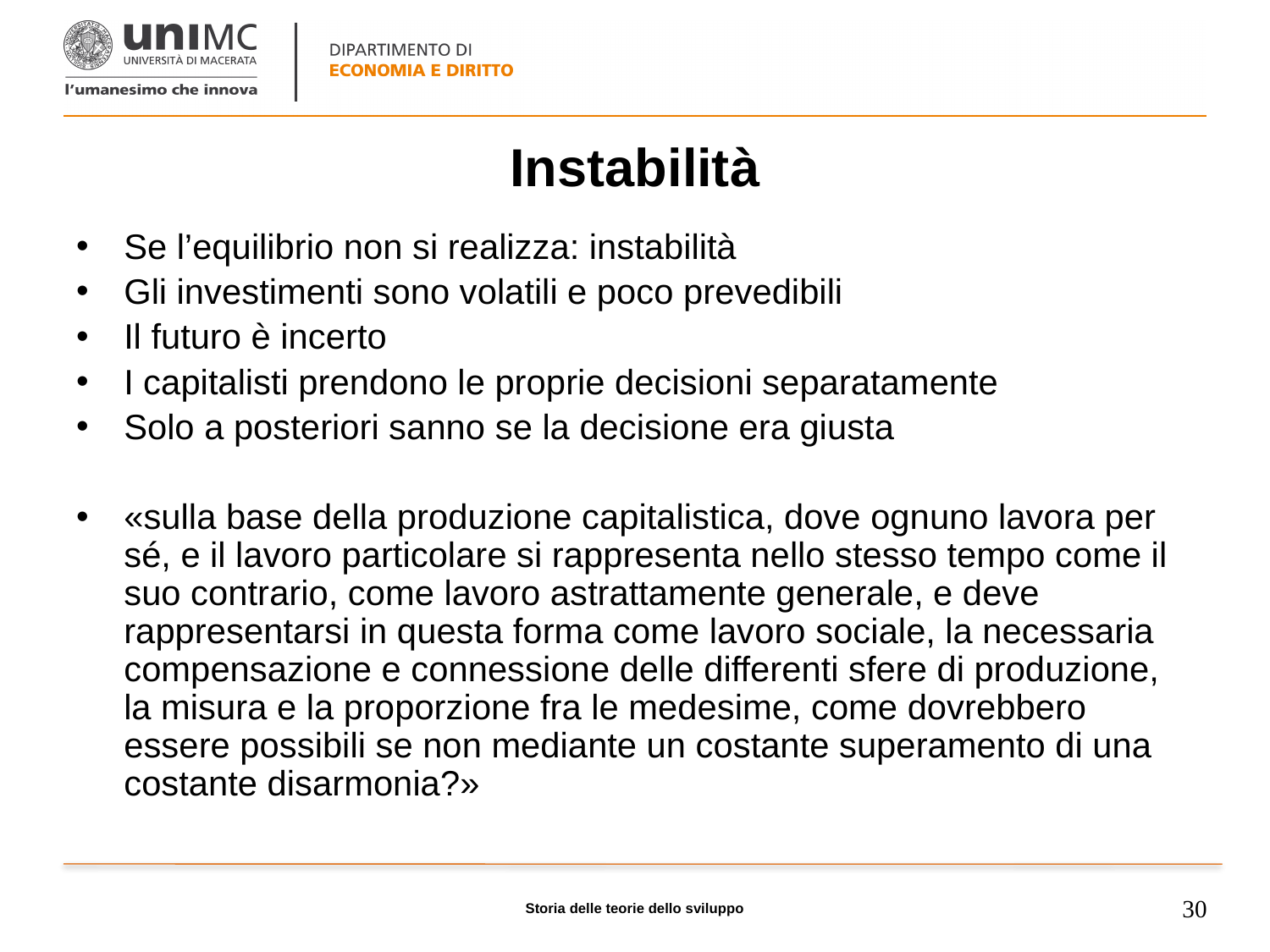

# Instabilità
Se l’equilibrio non si realizza: instabilità
Gli investimenti sono volatili e poco prevedibili
Il futuro è incerto
I capitalisti prendono le proprie decisioni separatamente
Solo a posteriori sanno se la decisione era giusta

«sulla base della produzione capitalistica, dove ognuno lavora per sé, e il lavoro particolare si rappresenta nello stesso tempo come il suo contrario, come lavoro astrattamente generale, e deve rappresentarsi in questa forma come lavoro sociale, la necessaria compensazione e connessione delle differenti sfere di produzione, la misura e la proporzione fra le medesime, come dovrebbero essere possibili se non mediante un costante superamento di una costante disarmonia?»
Storia delle teorie dello sviluppo
30